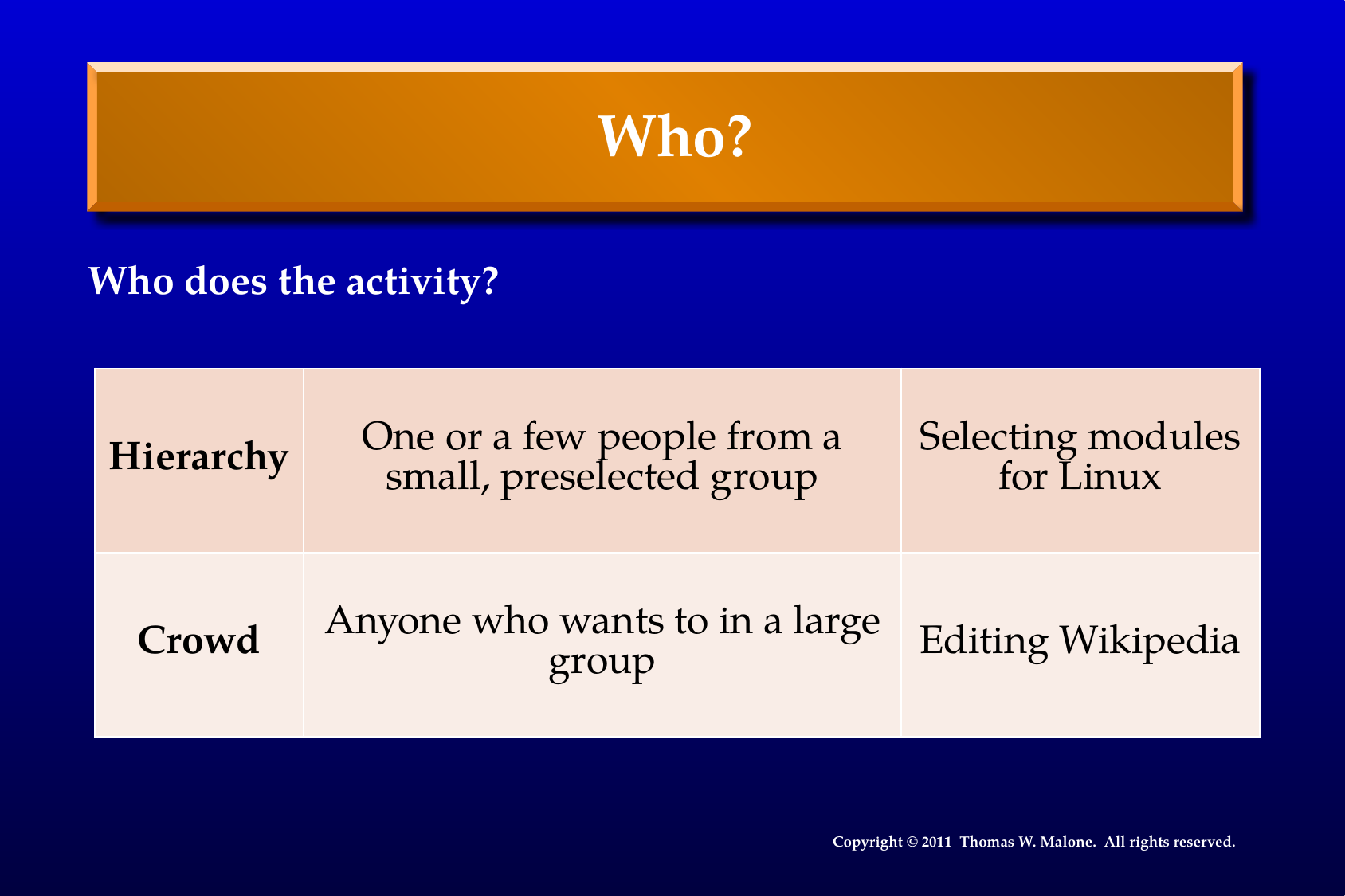

# Who?
Who does the activity?
| Hierarchy | One or a few people from a small, preselected group | Selecting modules for Linux |
| --- | --- | --- |
| Crowd | Anyone who wants to in a large group | Editing Wikipedia |